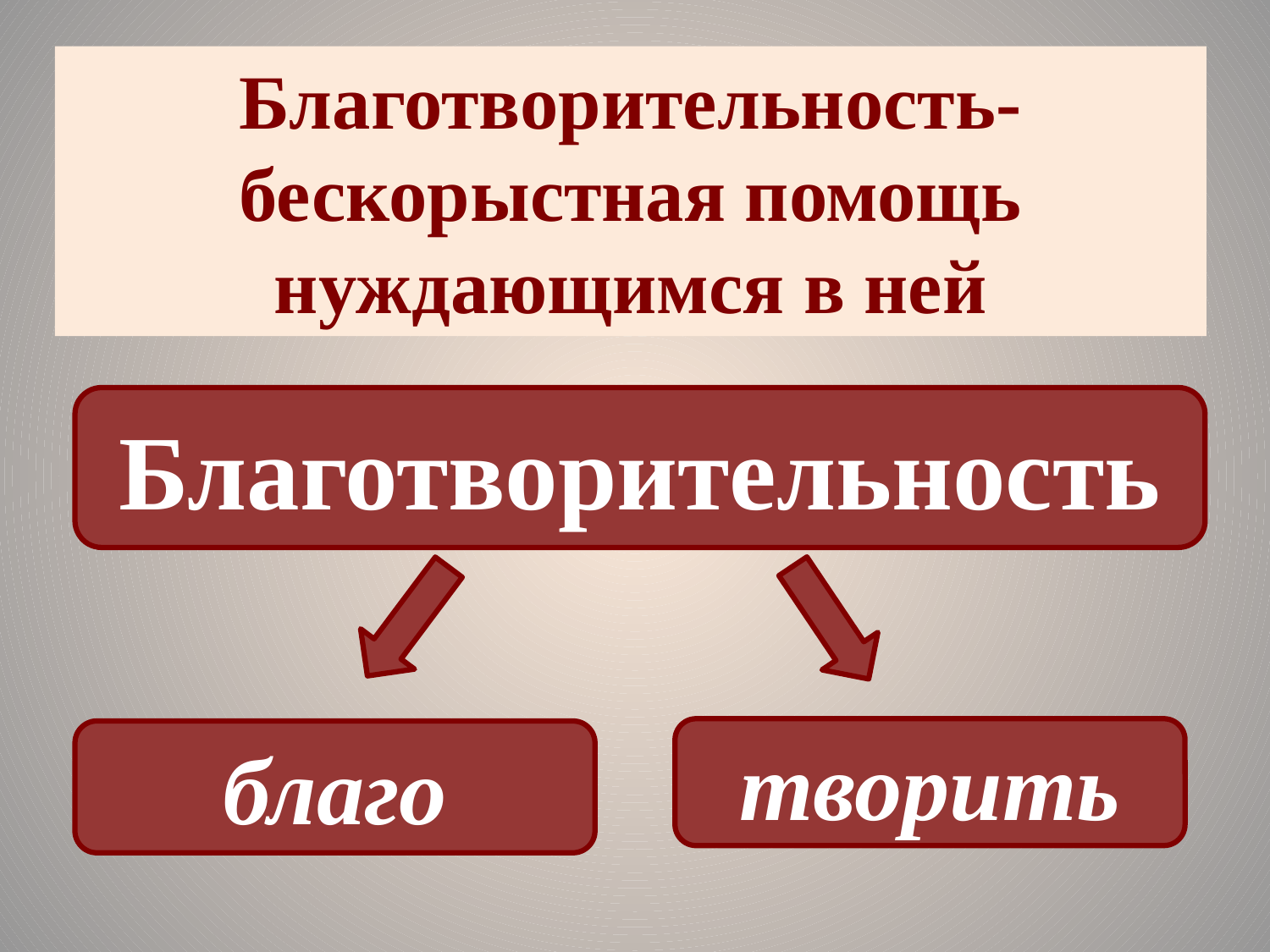

Благотворительность- бескорыстная помощь нуждающимся в ней

Благотворительность

творить
благо